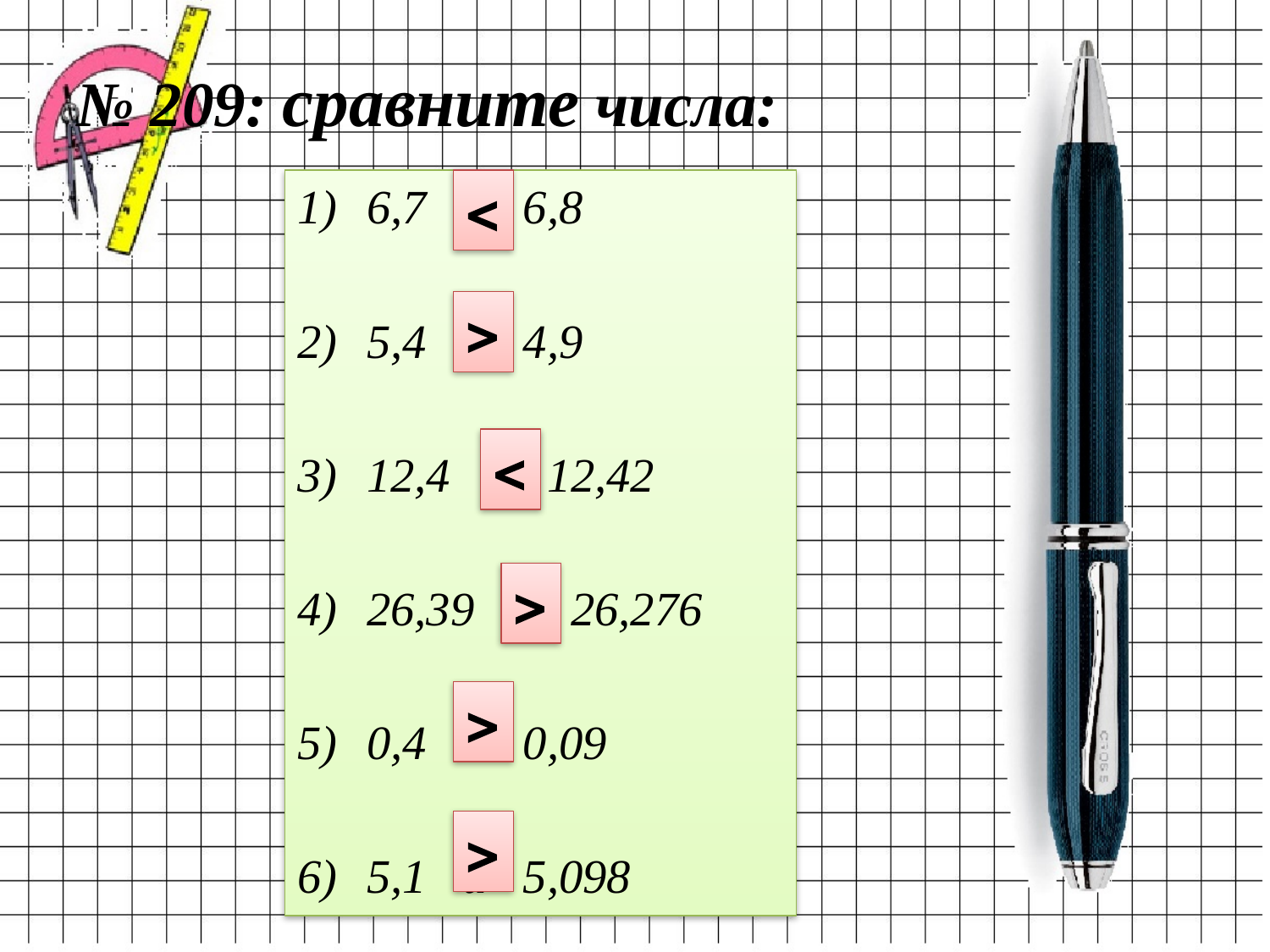

# № 209: сравните числа:
6,7   и   6,8

5,4   и   4,9

12,4   и   12,42

26,39   и   26,276

0,4   и   0,09

5,1   и   5,098
<
>
<
>
>
>